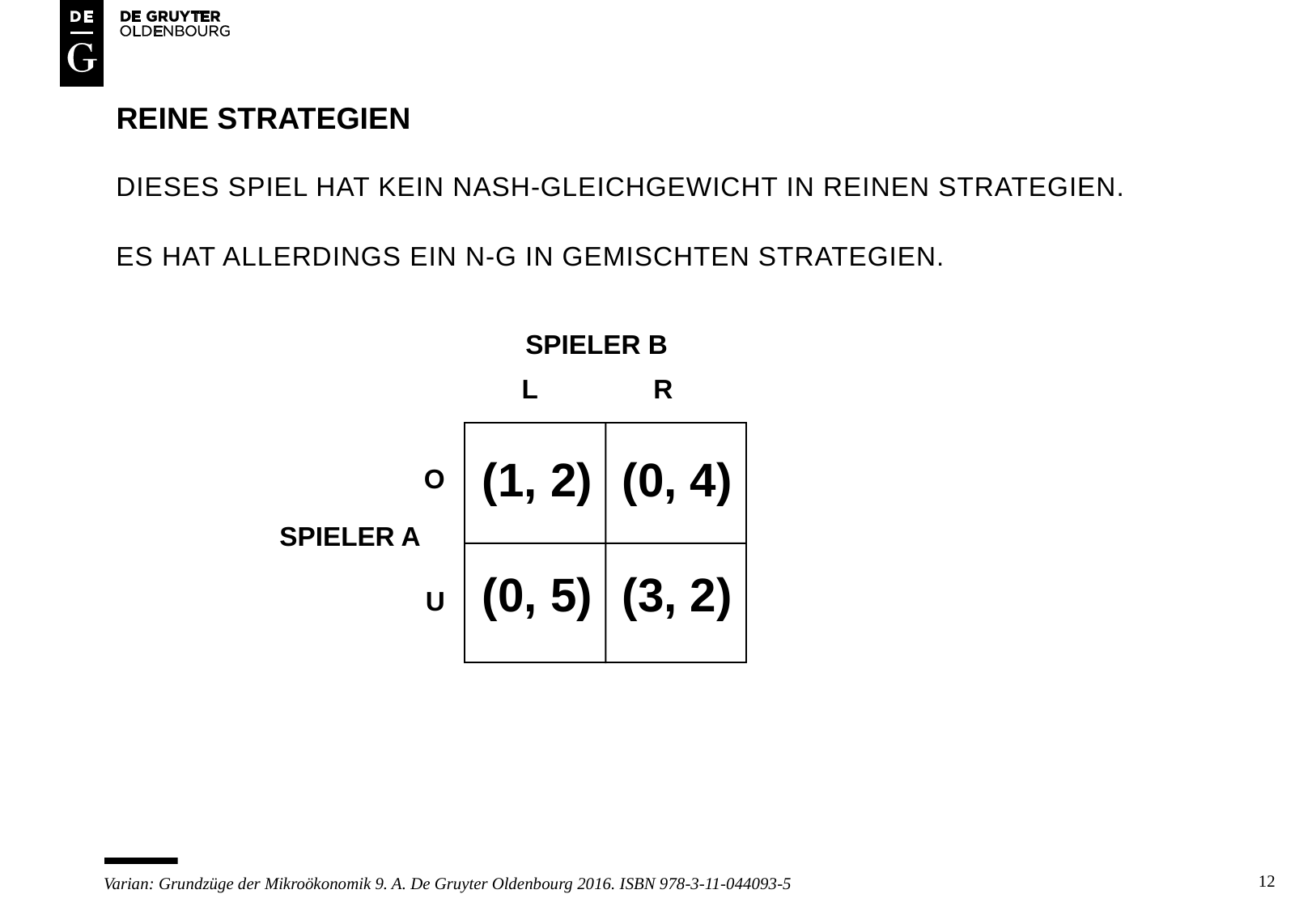

# REINE STRATEGIEN
Dieses Spiel hat kein Nash-Gleichgewicht in reinen strategien.
Es hat allerdings ein N-G in gemischten strategien.

SPIELER B
L
R

(1, 2)
(0, 4)
O
(0, 5)
(3, 2)
U

SPIELER A
12
Varian: Grundzüge der Mikroökonomik 9. A. De Gruyter Oldenbourg 2016. ISBN 978-3-11-044093-5